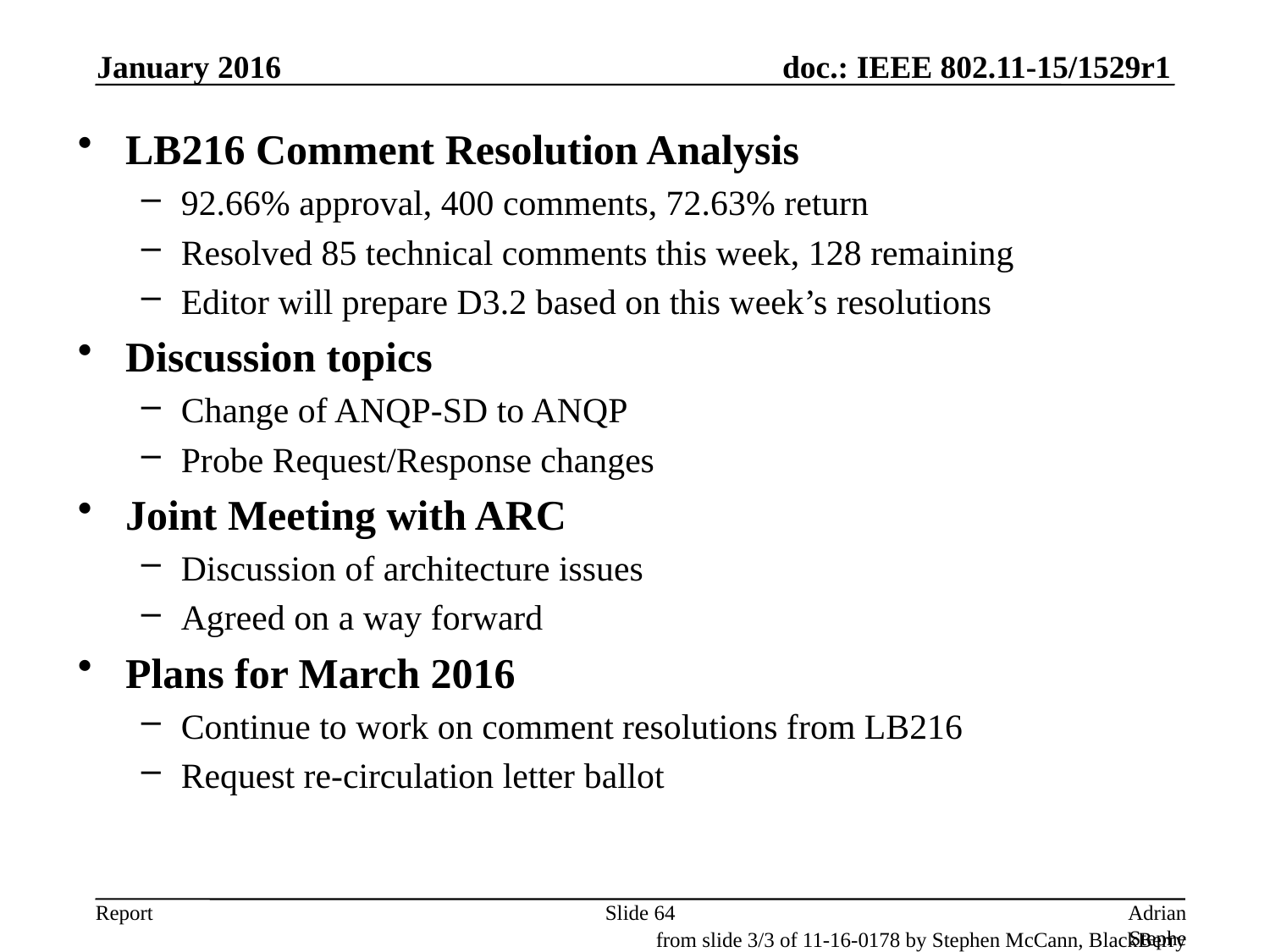

January 2016
LB216 Comment Resolution Analysis
92.66% approval, 400 comments, 72.63% return
Resolved 85 technical comments this week, 128 remaining
Editor will prepare D3.2 based on this week’s resolutions
Discussion topics
Change of ANQP-SD to ANQP
Probe Request/Response changes
Joint Meeting with ARC
Discussion of architecture issues
Agreed on a way forward
Plans for March 2016
Continue to work on comment resolutions from LB216
Request re-circulation letter ballot
Slide 64
Adrian Stephens, Intel Corporation
from slide 3/3 of 11-16-0178 by Stephen McCann, BlackBerry